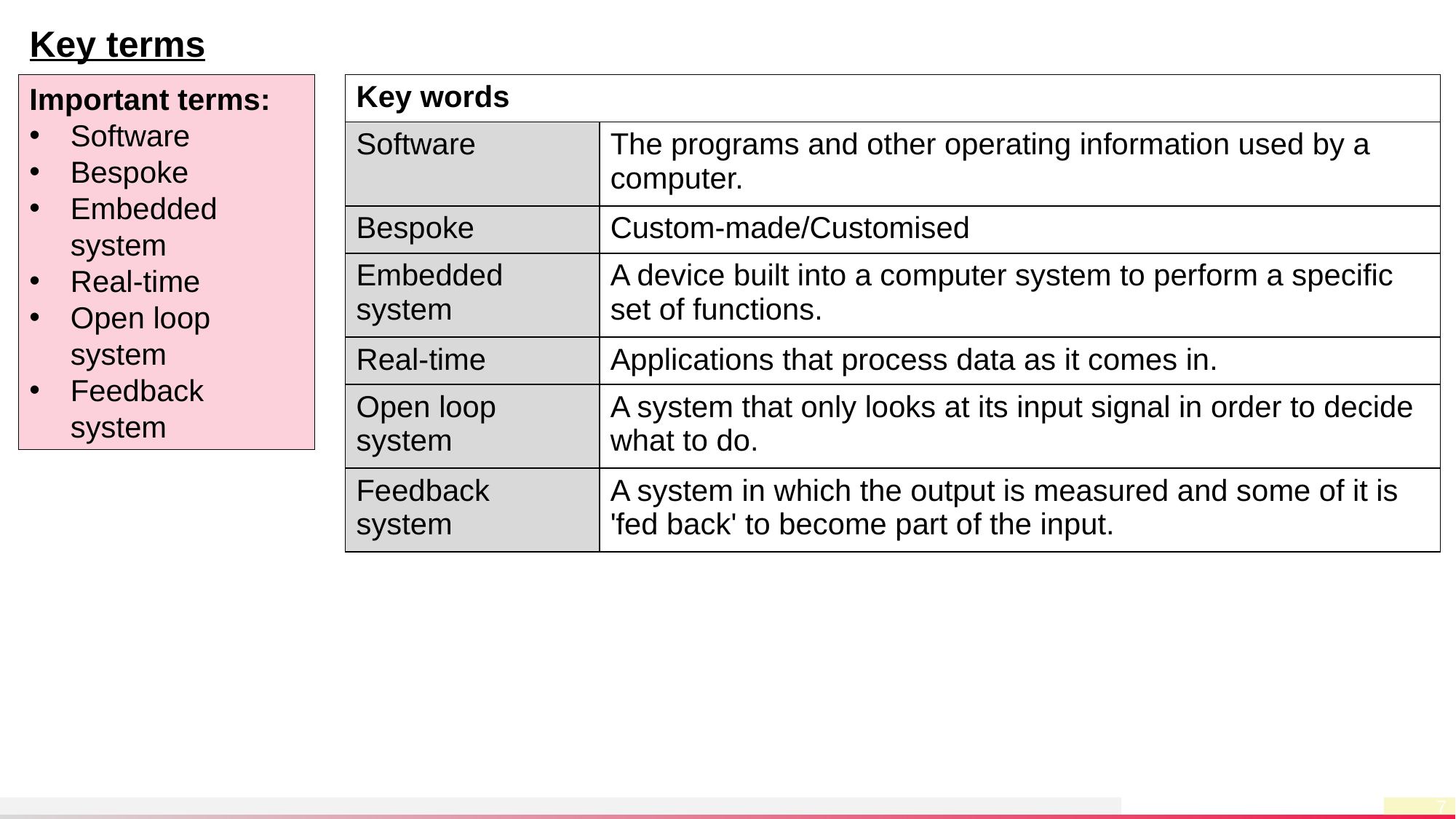

Key terms
Important terms:
Software
Bespoke
Embedded system
Real-time
Open loop system
Feedback system
| Key words |  |
| --- | --- |
| Software | The programs and other operating information used by a computer. |
| Bespoke | Custom-made/Customised |
| Embedded system | A device built into a computer system to perform a specific set of functions. |
| Real-time | Applications that process data as it comes in. |
| Open loop system | A system that only looks at its input signal in order to decide what to do. |
| Feedback system | A system in which the output is measured and some of it is 'fed back' to become part of the input. |
7